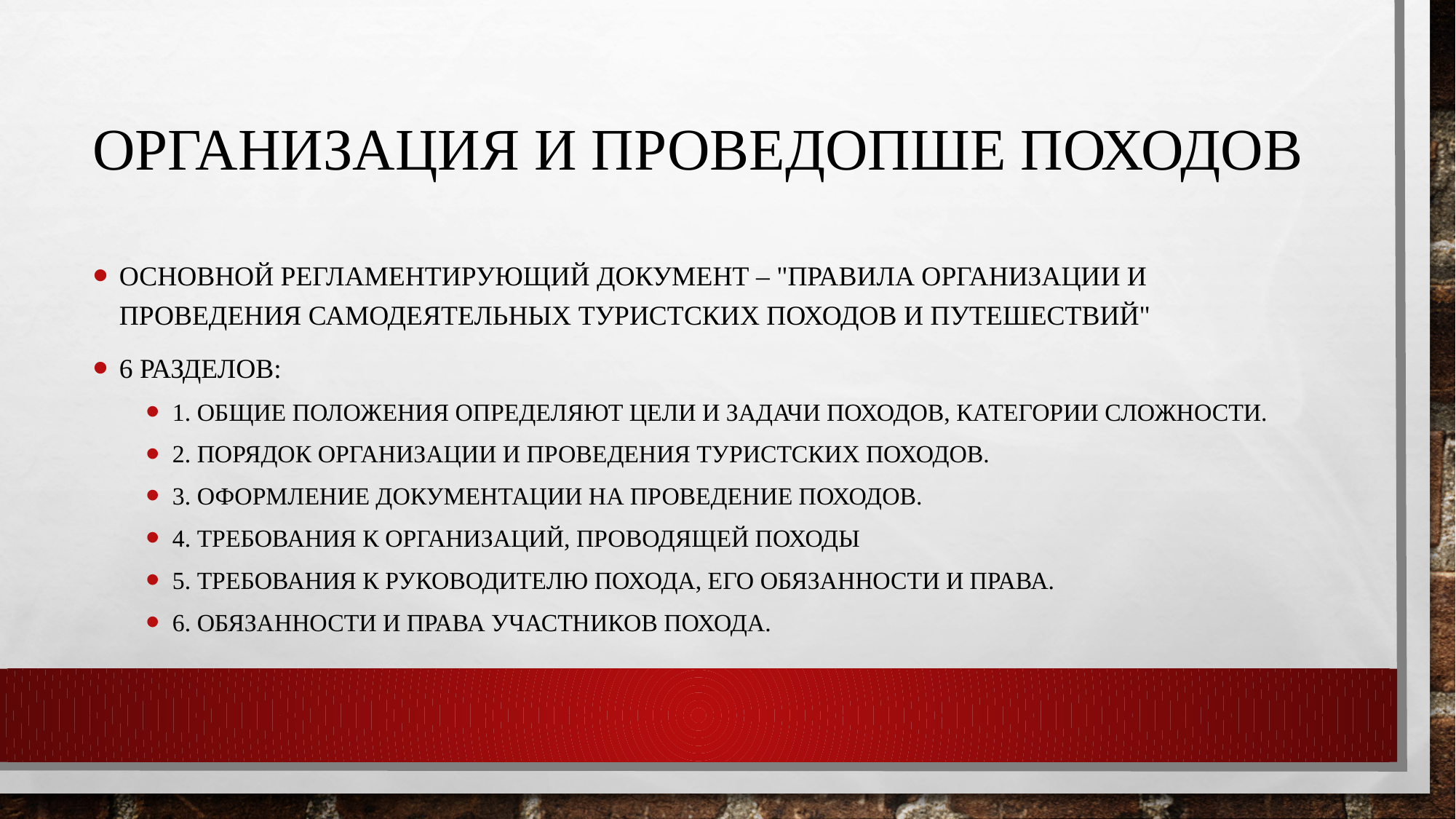

# ОРГАНИЗАЦИЯ И ПРОВЕДОПШЕ ПОХОДОВ
Основной регламентирующий документ – "Правила организации и проведения самодеятельных туристских походов и путешествий"
6 разделов:
1. Общие положения определяют цели и задачи походов, категории сложности.
2. Порядок организации и проведения туристских походов.
3. Оформление документации на проведение походов.
4. Требования к Организаций, проводящей походы
5. Требования к руководителю похода, его обязанности и права.
6. Обязанности и права участников похода.